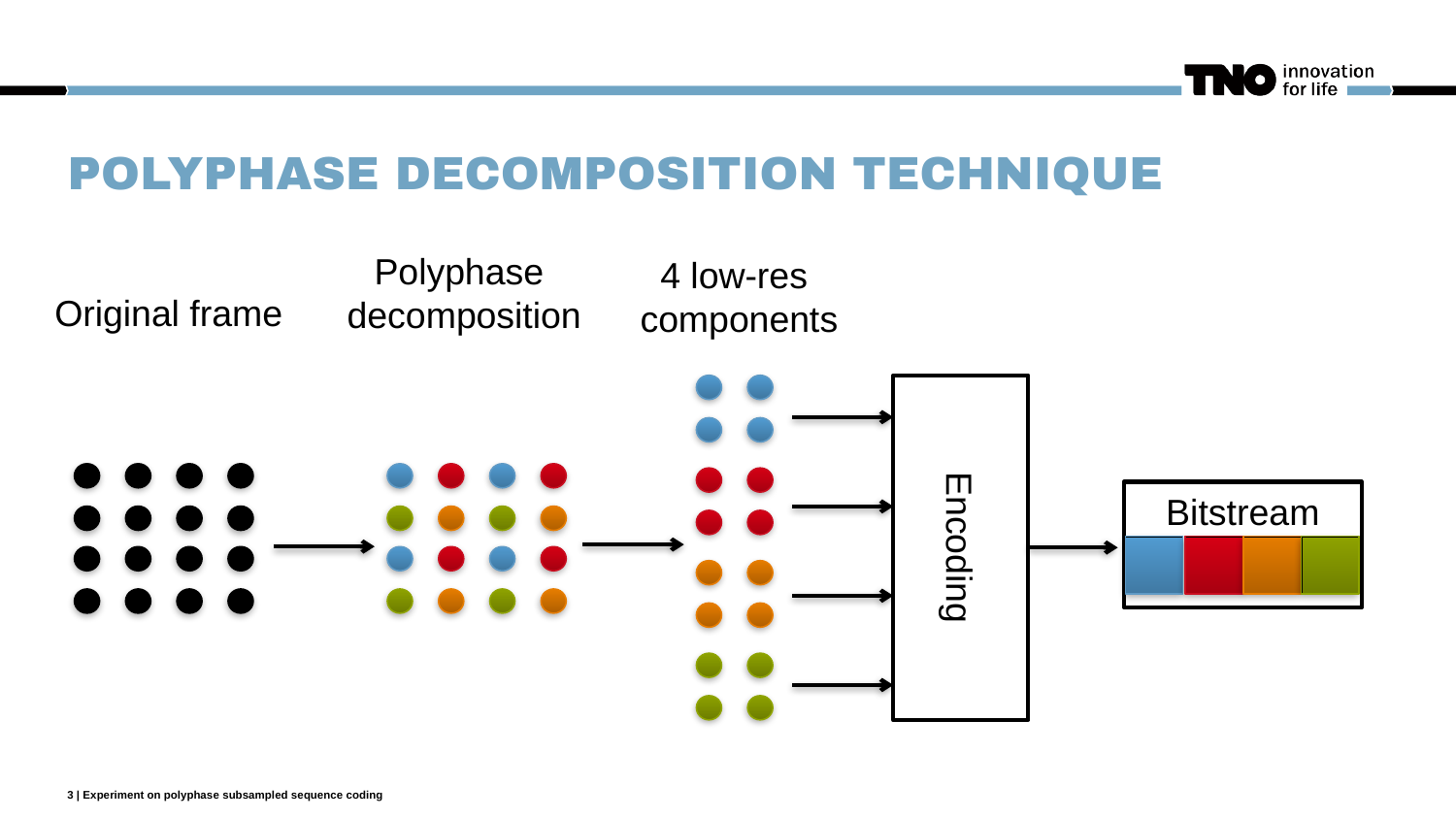

# polyphase decomposition technique
Polyphase
decomposition
4 low-res
 components
Original frame

Encoding

Bitstream

3 | Experiment on polyphase subsampled sequence coding